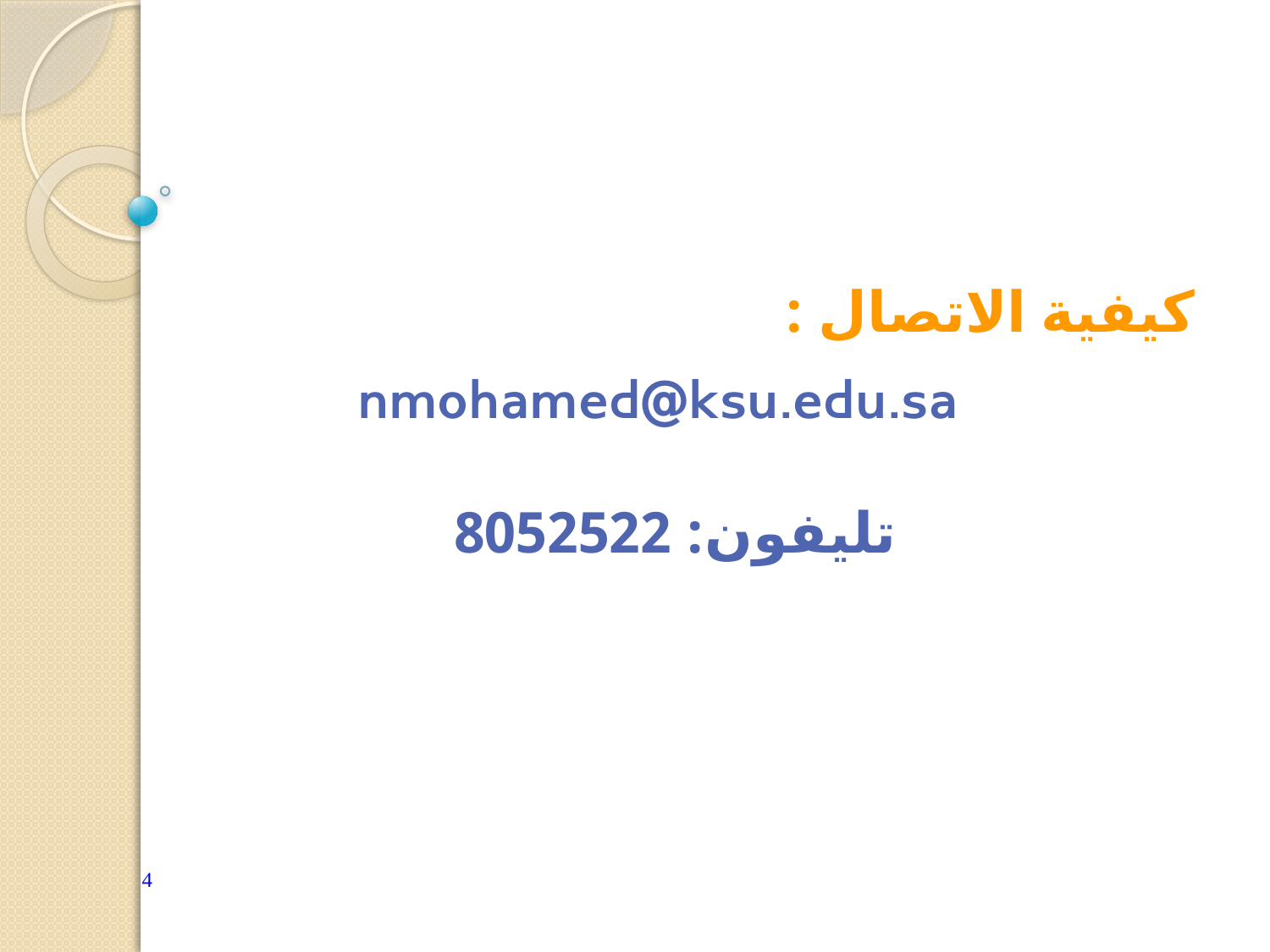

كيفية الاتصال :
nmohamed@ksu.edu.sa

تليفون: 8052522
4